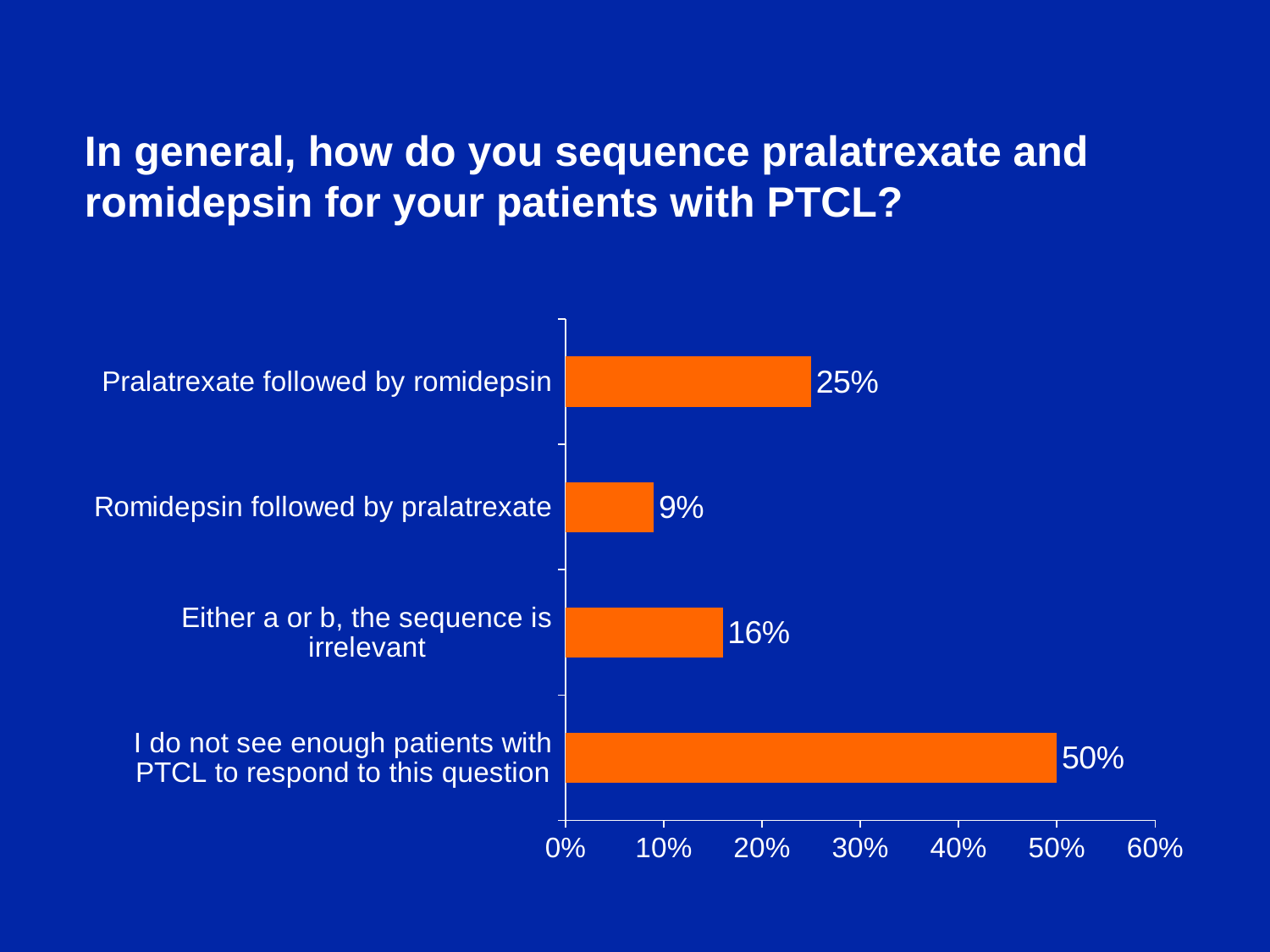

In general, how do you sequence pralatrexate and romidepsin for your patients with PTCL?

### Chart

| Category | Series 1 |
|---|---|
| I do not see enough patients with PTCL to respond to this question | 0.5 |
| Either a or b, the sequence is irrelevant | 0.16 |
| Romidepsin followed by pralatrexate | 0.09 |
| Pralatrexate followed by romidepsin | 0.25 |